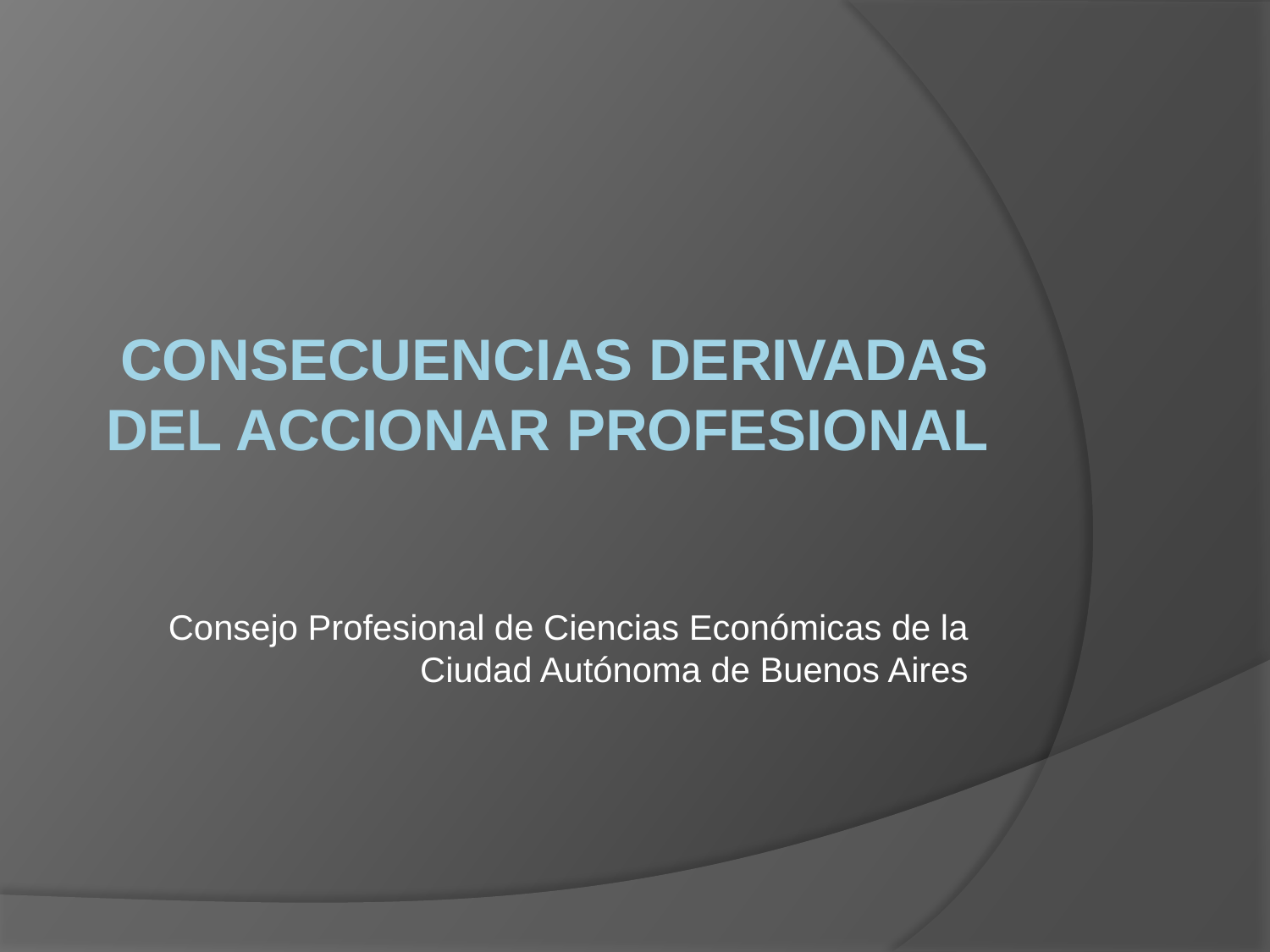

# Consecuencias derivadas del accionar profesional
Consejo Profesional de Ciencias Económicas de la Ciudad Autónoma de Buenos Aires